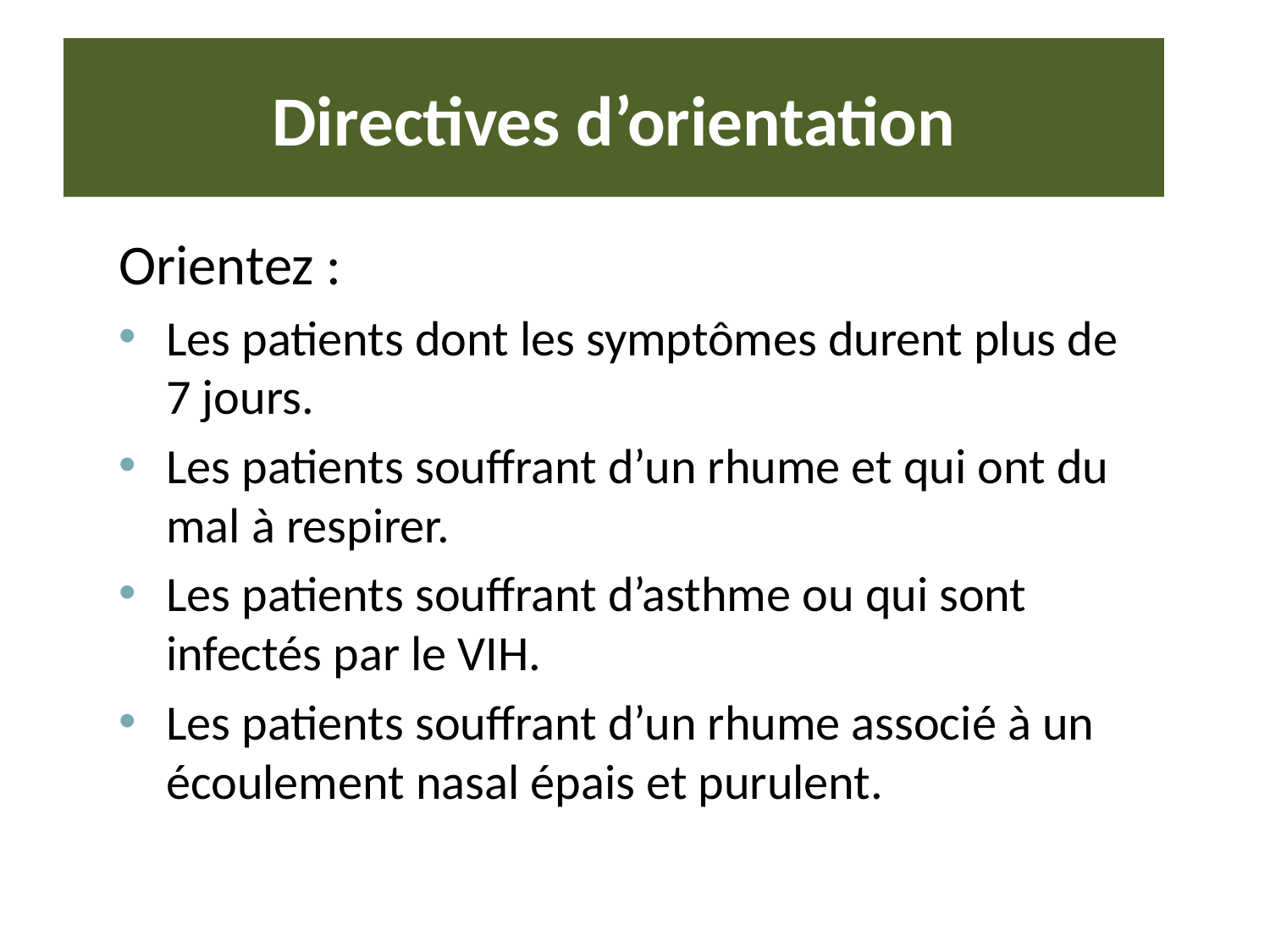

# Directives d’orientation
Orientez :
Les patients dont les symptômes durent plus de 7 jours.
Les patients souffrant d’un rhume et qui ont du mal à respirer.
Les patients souffrant d’asthme ou qui sont infectés par le VIH.
Les patients souffrant d’un rhume associé à un écoulement nasal épais et purulent.